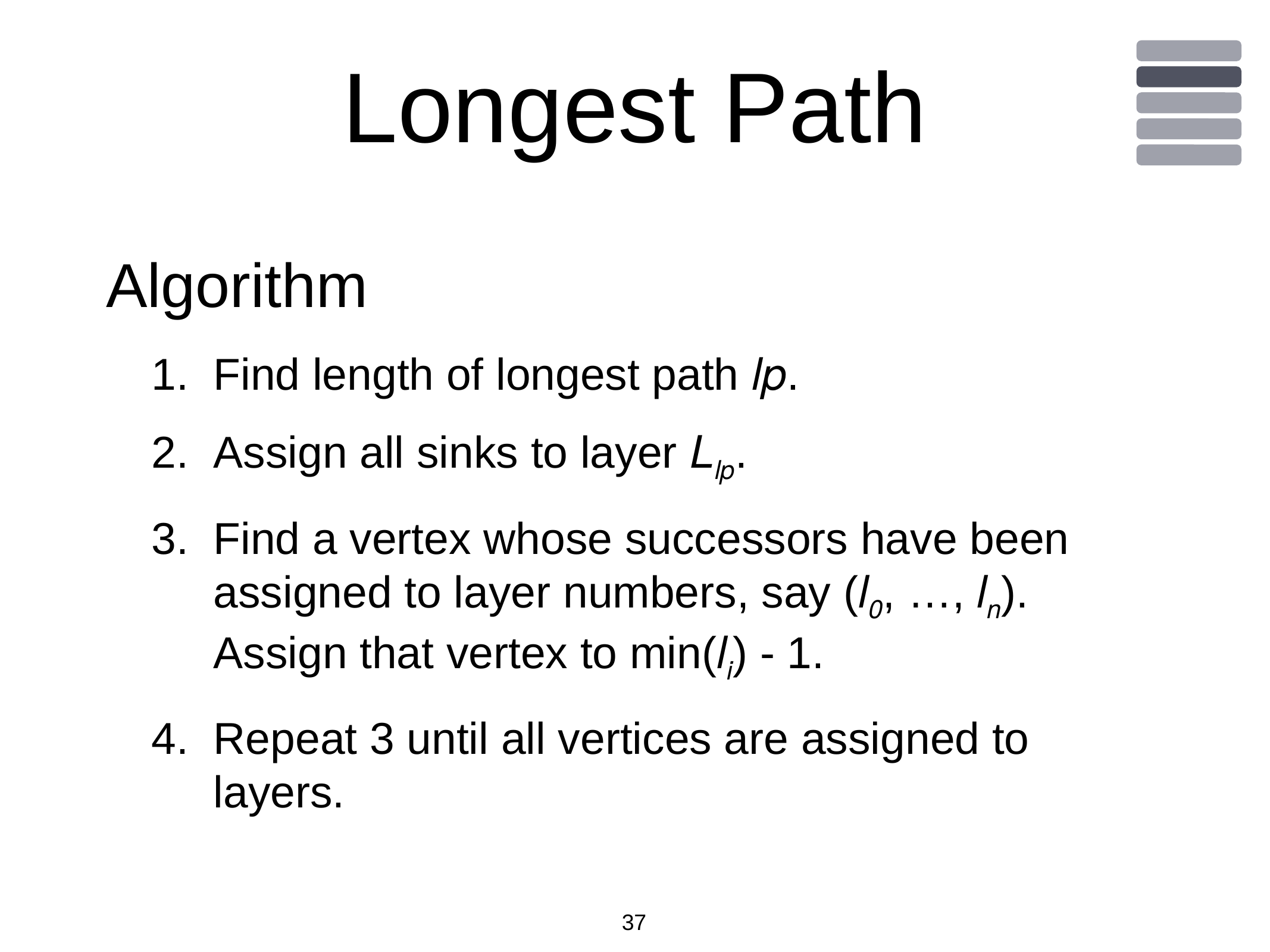

# Longest Path
Algorithm
Find length of longest path lp.
Assign all sinks to layer Llp.
Find a vertex whose successors have been
assigned to layer numbers, say (l0, …, ln).
Assign that vertex to min(li) - 1.
Repeat 3 until all vertices are assigned to
layers.
37